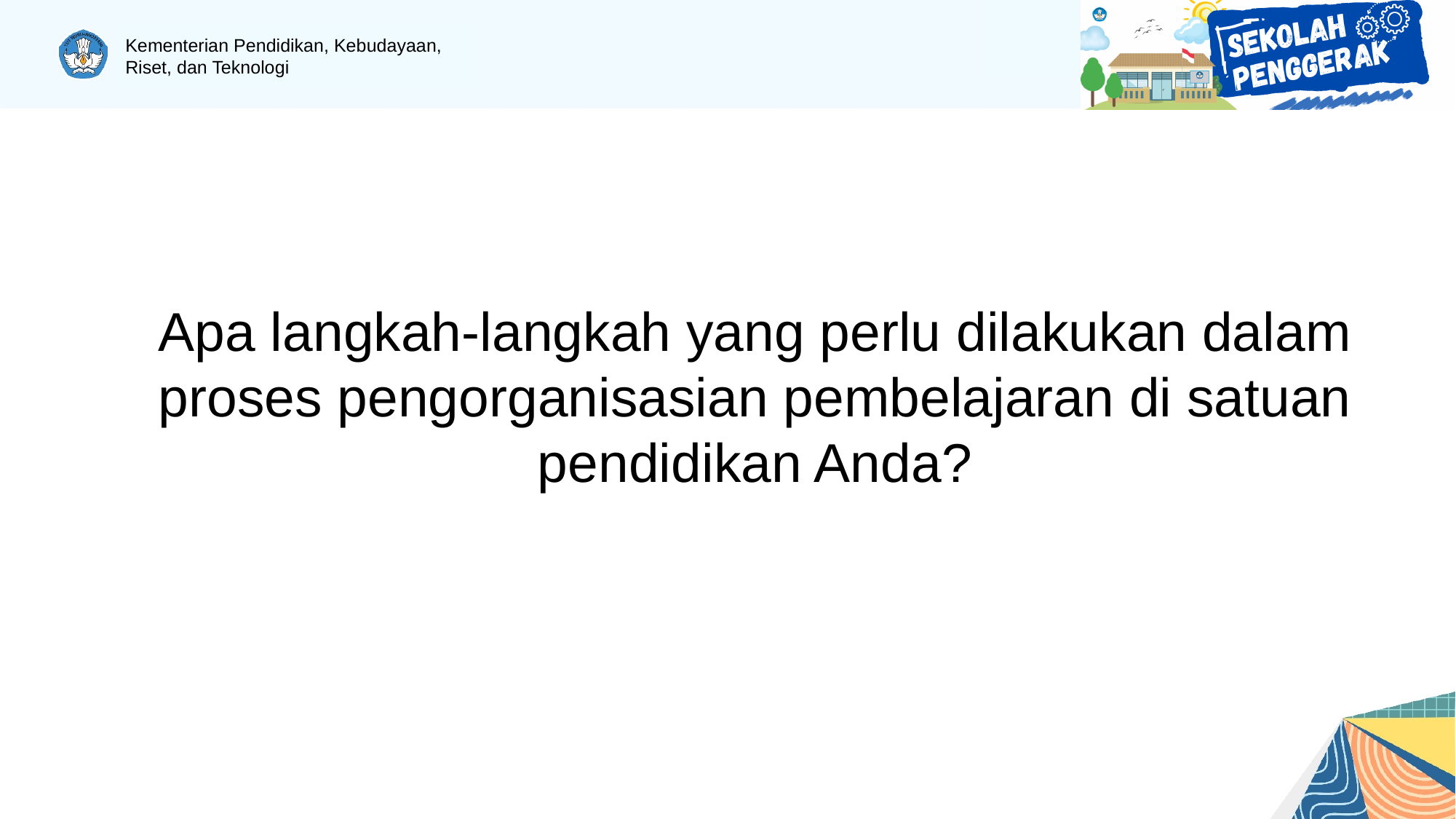

# Apa langkah-langkah yang perlu dilakukan dalam proses pengorganisasian pembelajaran di satuan pendidikan Anda?